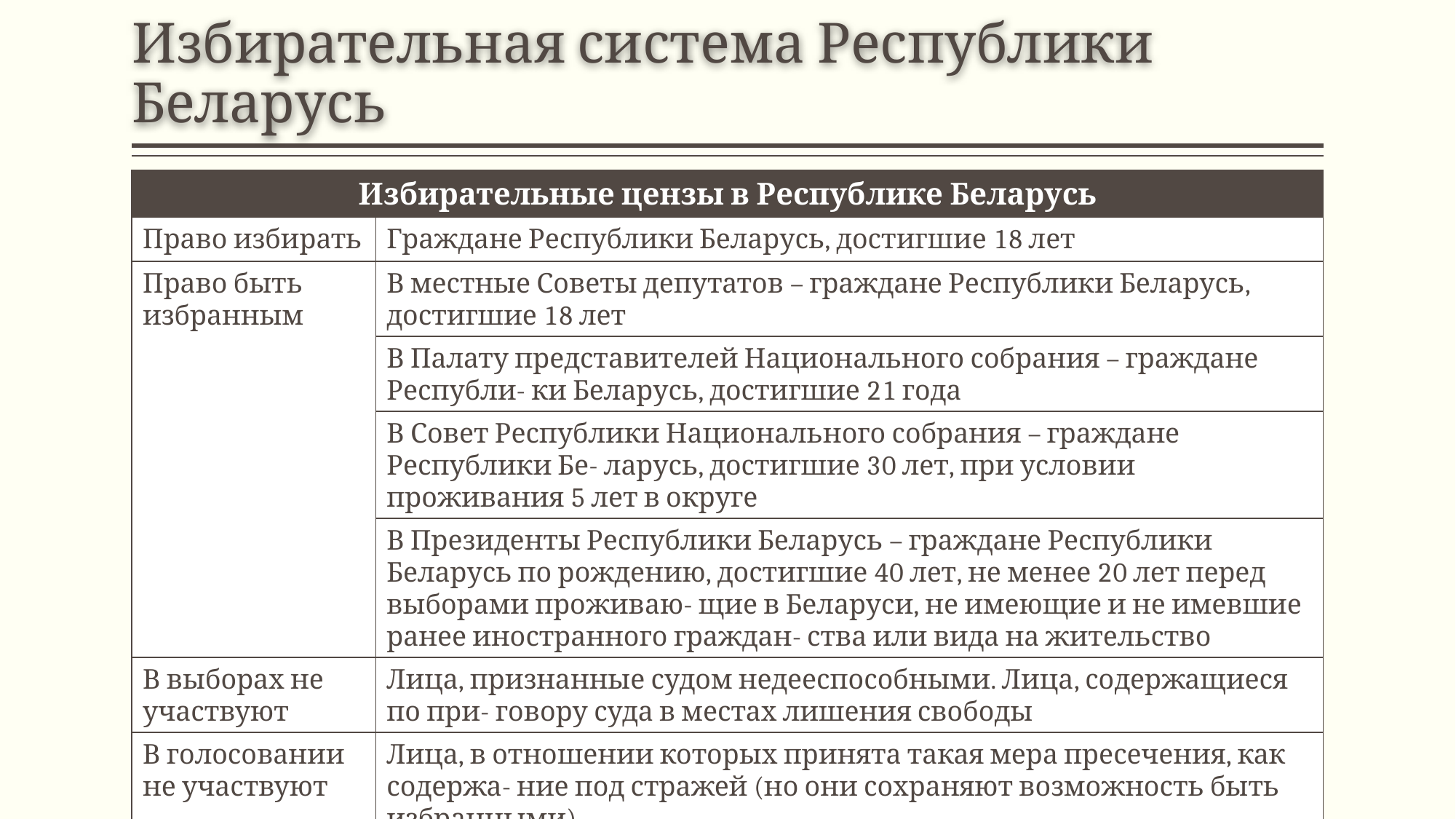

# Избирательная система Республики Беларусь
| Избирательные цензы в Республике Беларусь |  |
| --- | --- |
| Право избирать | Граждане Республики Беларусь, достигшие 18 лет |
| Право быть избранным | В местные Советы депутатов – граждане Республики Беларусь, достигшие 18 лет |
|  | В Палату представителей Национального собрания – граждане Республи- ки Беларусь, достигшие 21 года |
|  | В Совет Республики Национального собрания – граждане Республики Бе- ларусь, достигшие 30 лет, при условии проживания 5 лет в округе |
|  | В Президенты Республики Беларусь – граждане Республики Беларусь по рождению, достигшие 40 лет, не менее 20 лет перед выборами проживаю- щие в Беларуси, не имеющие и не имевшие ранее иностранного граждан- ства или вида на жительство |
| В выборах не участвуют | Лица, признанные судом недееспособными. Лица, содержащиеся по при- говору суда в местах лишения свободы |
| В голосовании не участвуют | Лица, в отношении которых принята такая мера пресечения, как содержа- ние под стражей (но они сохраняют возможность быть избранными) |